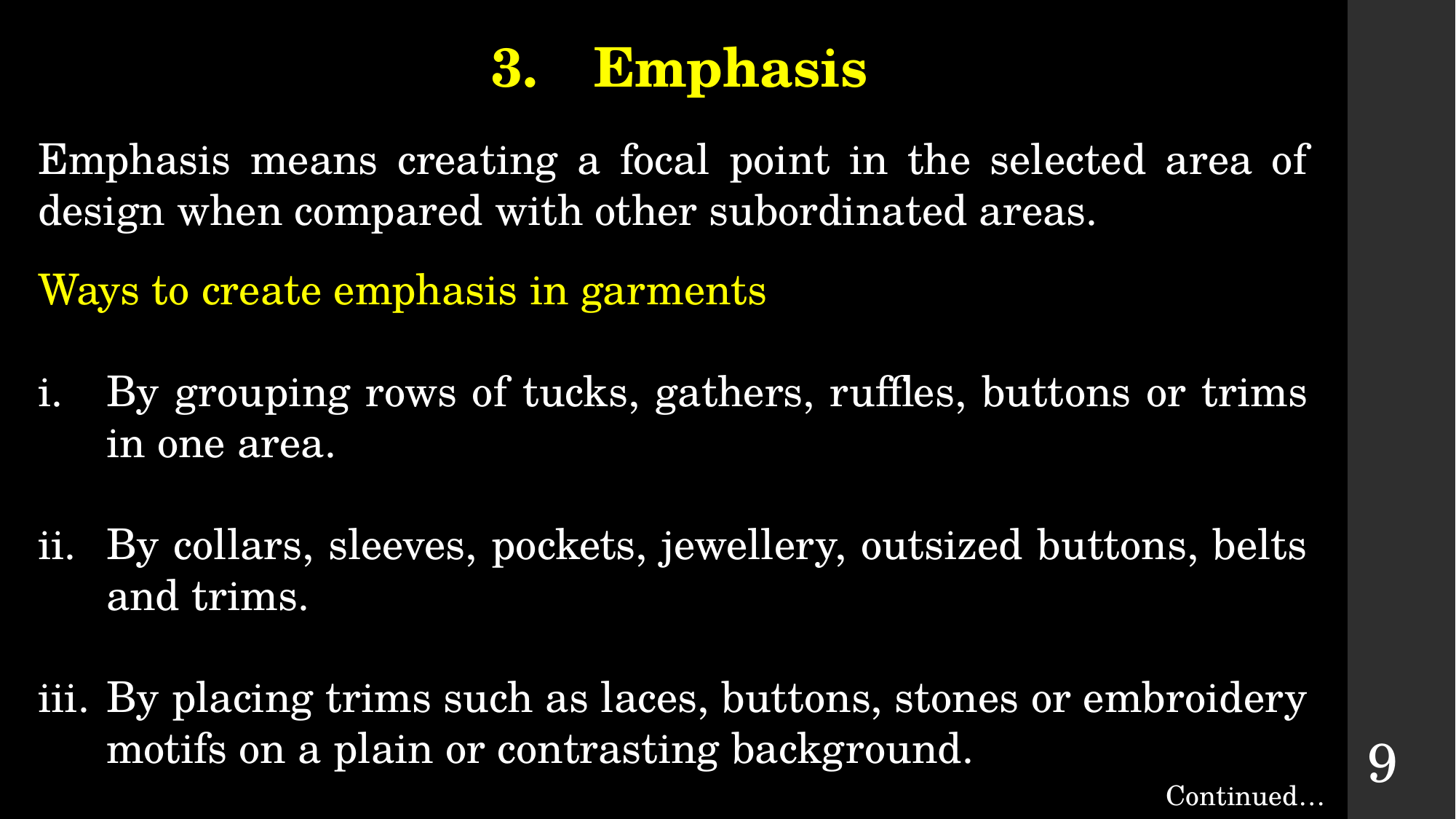

Emphasis
Emphasis means creating a focal point in the selected area of design when compared with other subordinated areas.

Ways to create emphasis in garments

By grouping rows of tucks, gathers, ruffles, buttons or trims in one area.

By collars, sleeves, pockets, jewellery, outsized buttons, belts and trims.

By placing trims such as laces, buttons, stones or embroidery motifs on a plain or contrasting background.
9
Continued…